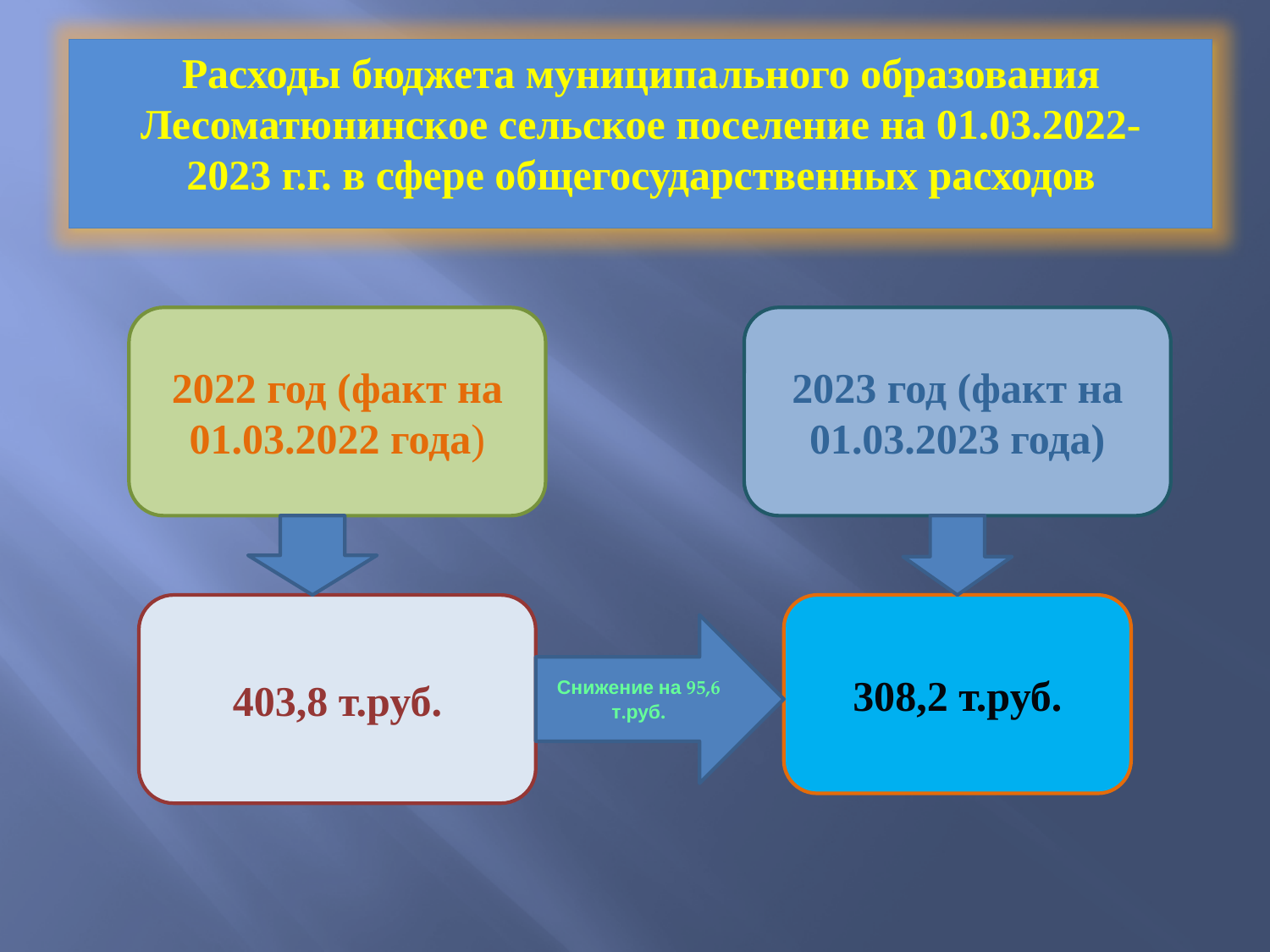

Расходы бюджета муниципального образования Лесоматюнинское сельское поселение на 01.03.2022-
2023 г.г. в сфере общегосударственных расходов
2022 год (факт на 01.03.2022 года)
2023 год (факт на 01.03.2023 года)

403,8 т.руб.
308,2 т.руб.
Снижение на 95,6 т.руб.